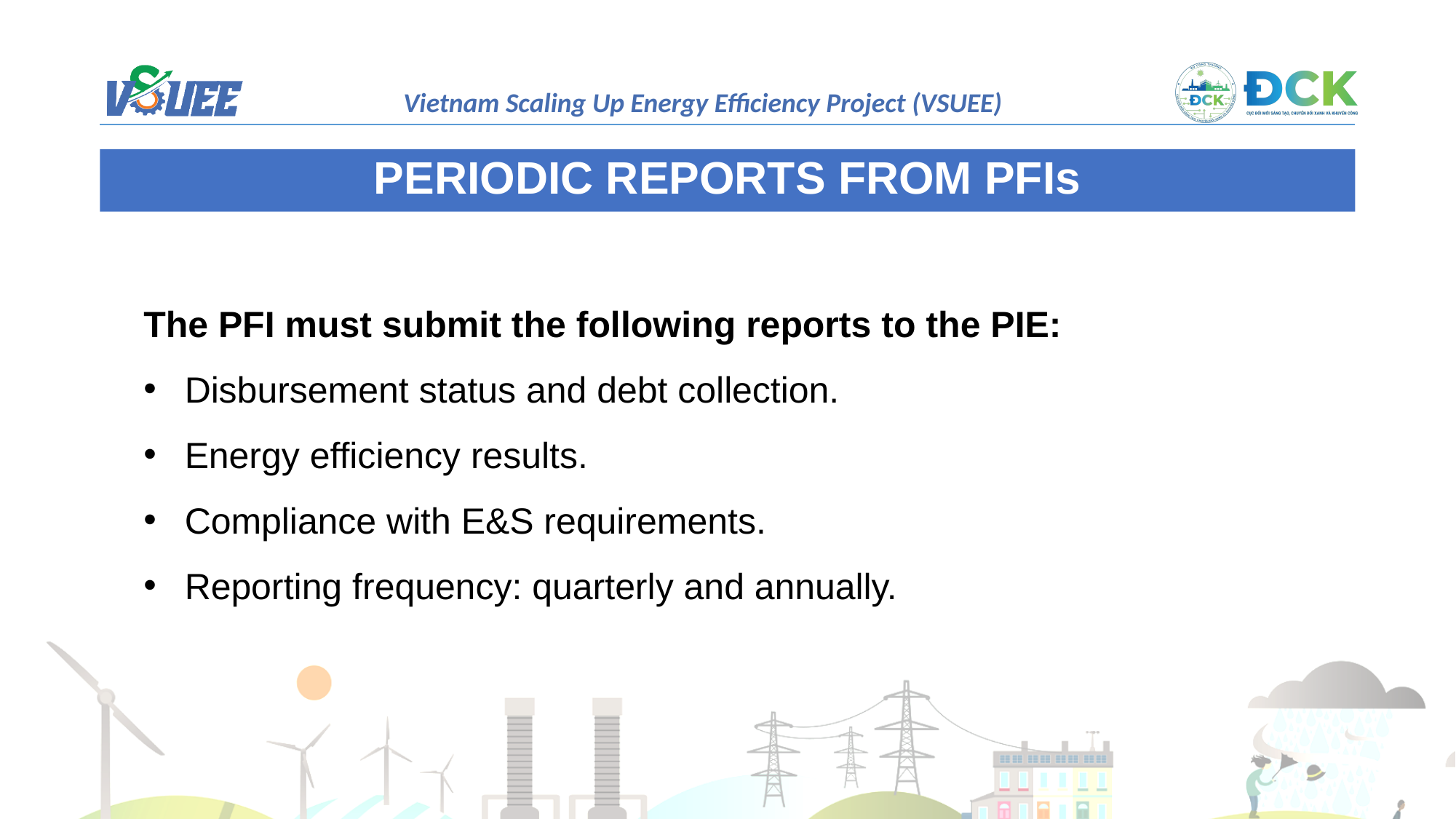

PERIODIC REPORTS FROM PFIs
The PFI must submit the following reports to the PIE:
Disbursement status and debt collection.
Energy efficiency results.
Compliance with E&S requirements.
Reporting frequency: quarterly and annually.